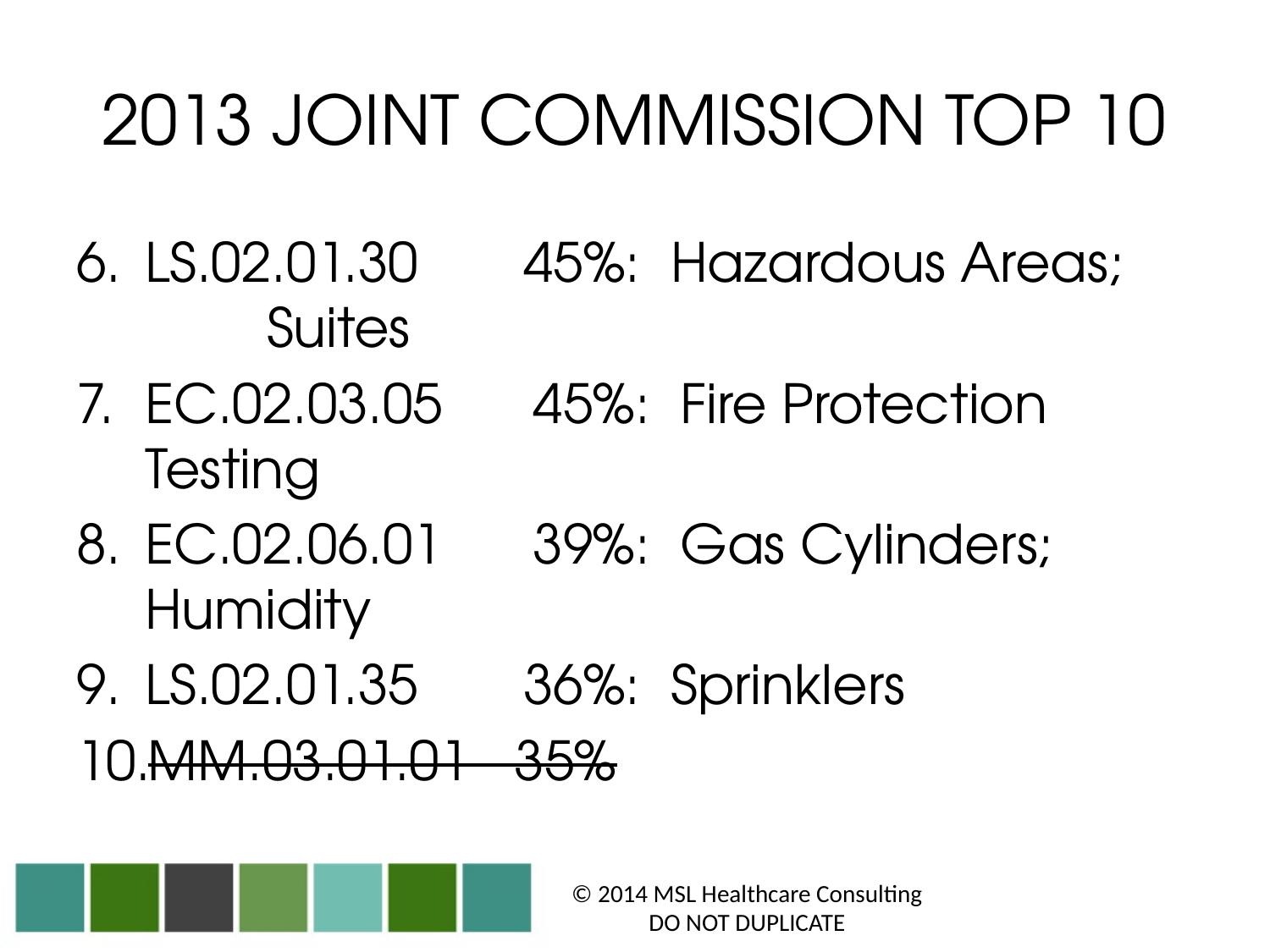

# 2013 JOINT COMMISSION TOP 10
LS.02.01.30       45%:  Hazardous Areas; 									Suites
EC.02.03.05      45%:  Fire Protection 									Testing
EC.02.06.01      39%:  Gas Cylinders; 									Humidity
LS.02.01.35       36%:  Sprinklers
MM.03.01.01   35%
© 2014 MSL Healthcare Consulting
DO NOT DUPLICATE